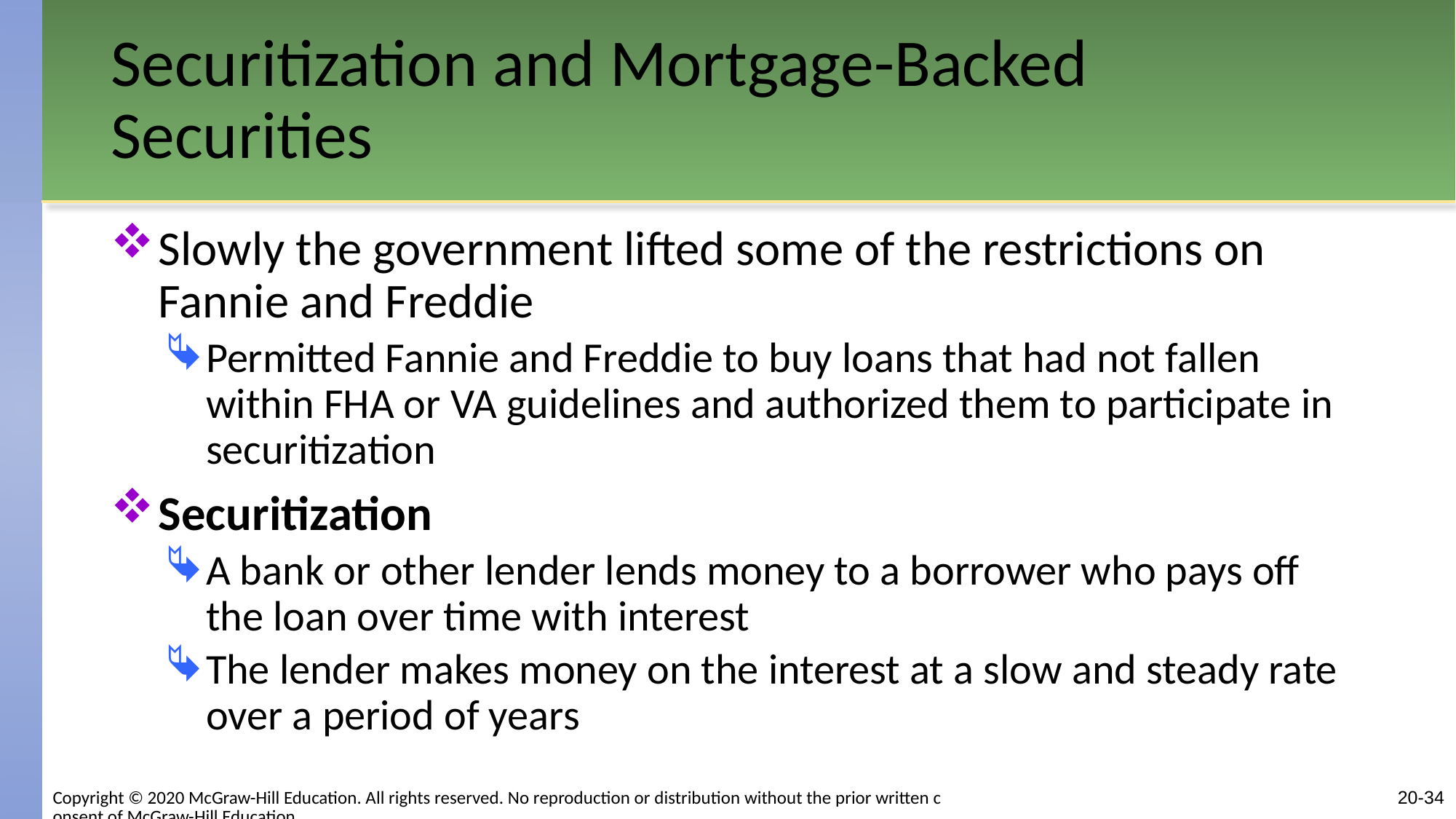

# Securitization and Mortgage-Backed Securities
Slowly the government lifted some of the restrictions on Fannie and Freddie
Permitted Fannie and Freddie to buy loans that had not fallen within FHA or VA guidelines and authorized them to participate in securitization
Securitization
A bank or other lender lends money to a borrower who pays off the loan over time with interest
The lender makes money on the interest at a slow and steady rate over a period of years
Copyright © 2020 McGraw-Hill Education. All rights reserved. No reproduction or distribution without the prior written consent of McGraw-Hill Education.
20-34